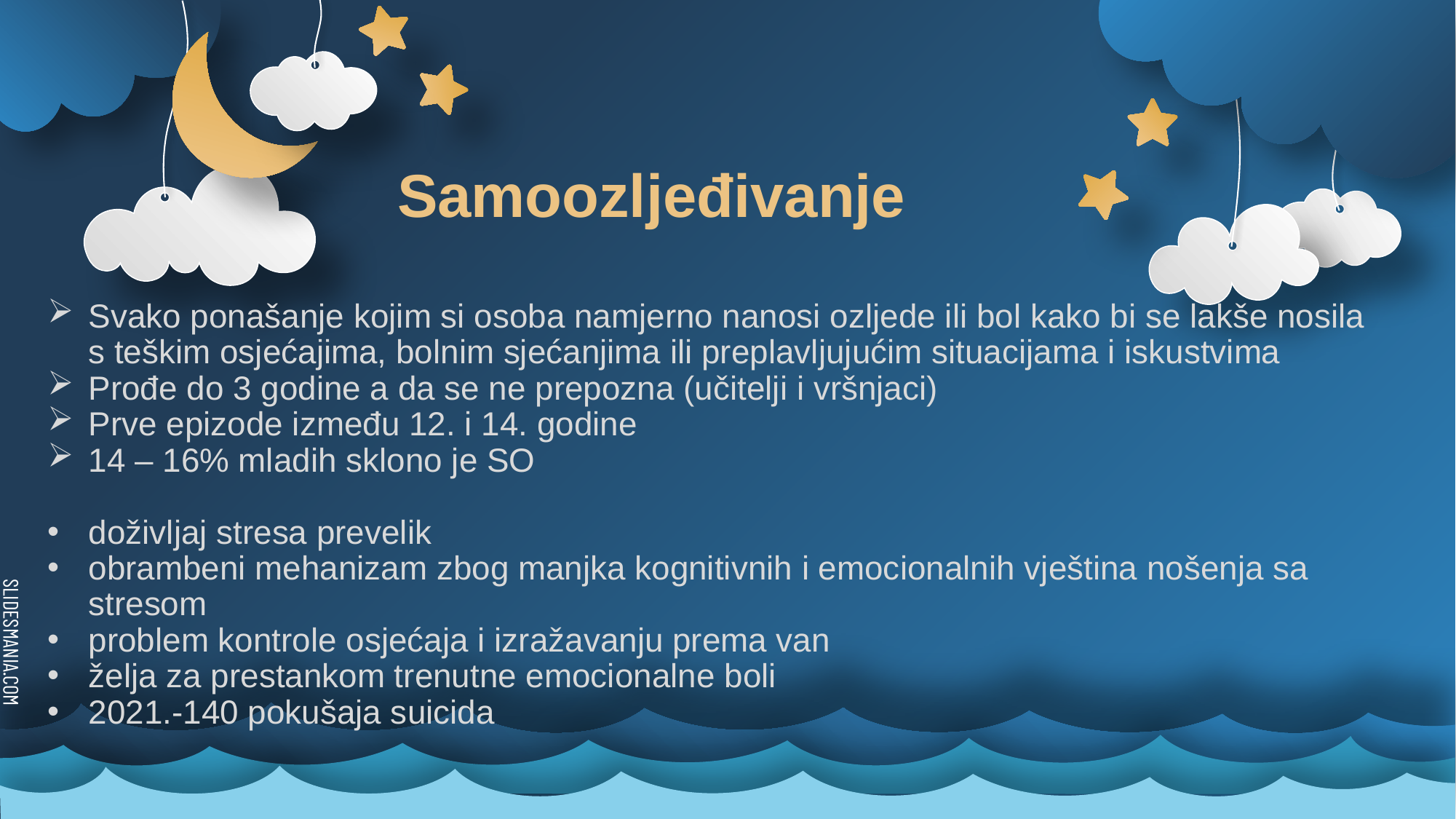

# Samoozljeđivanje
Svako ponašanje kojim si osoba namjerno nanosi ozljede ili bol kako bi se lakše nosila s teškim osjećajima, bolnim sjećanjima ili preplavljujućim situacijama i iskustvima​
Prođe do 3 godine a da se ne prepozna (učitelji i vršnjaci)
Prve epizode između 12. i 14. godine
14 – 16% mladih sklono je SO

doživljaj stresa prevelik
obrambeni mehanizam zbog manjka kognitivnih i emocionalnih vještina nošenja sa stresom
problem kontrole osjećaja i izražavanju prema van
želja za prestankom trenutne emocionalne boli
2021.-140 pokušaja suicida